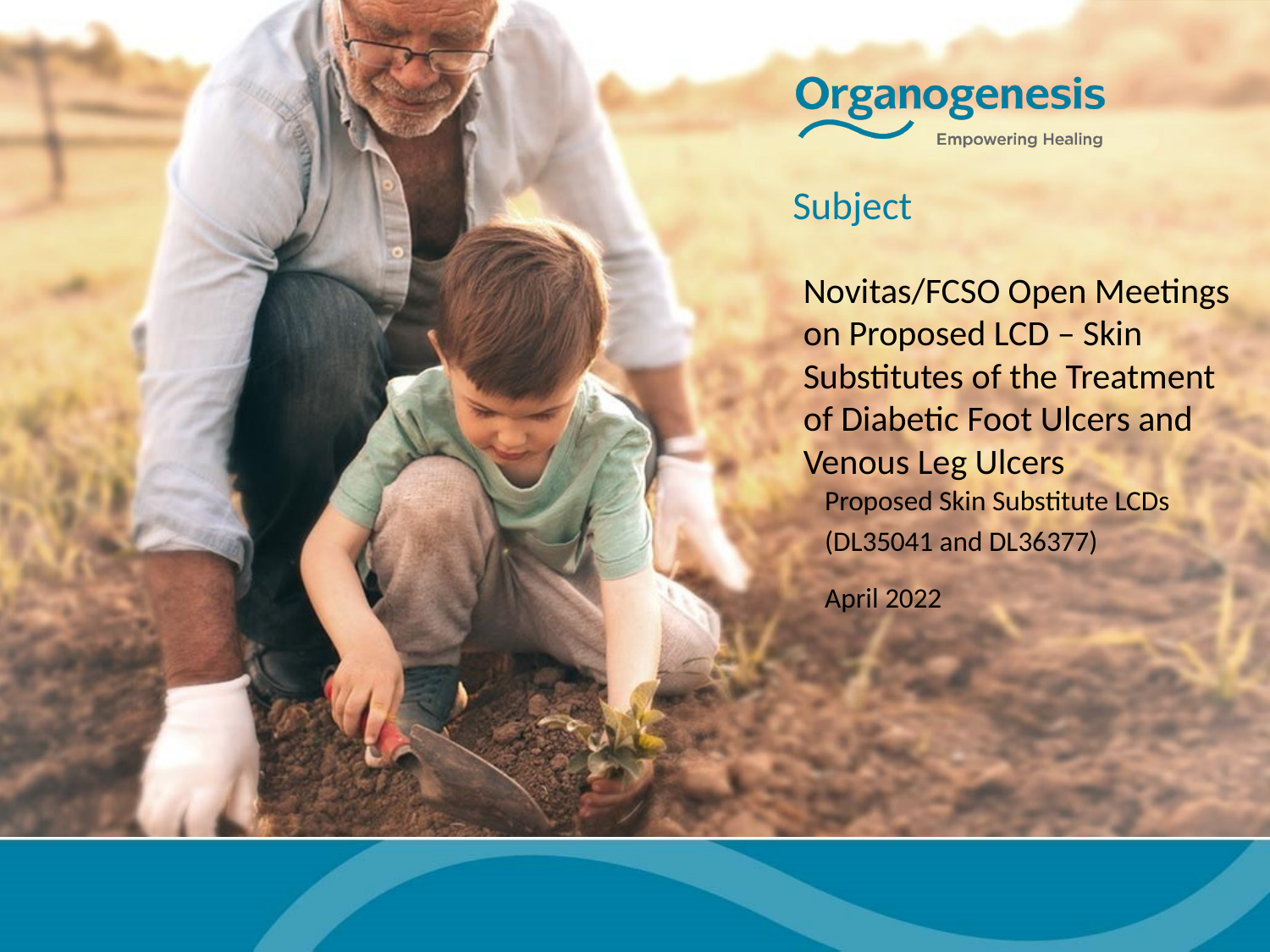

Subject
Novitas/FCSO Open Meetings on Proposed LCD – Skin Substitutes of the Treatment of Diabetic Foot Ulcers and Venous Leg Ulcers
Proposed Skin Substitute LCDs (DL35041 and DL36377)
April 2022